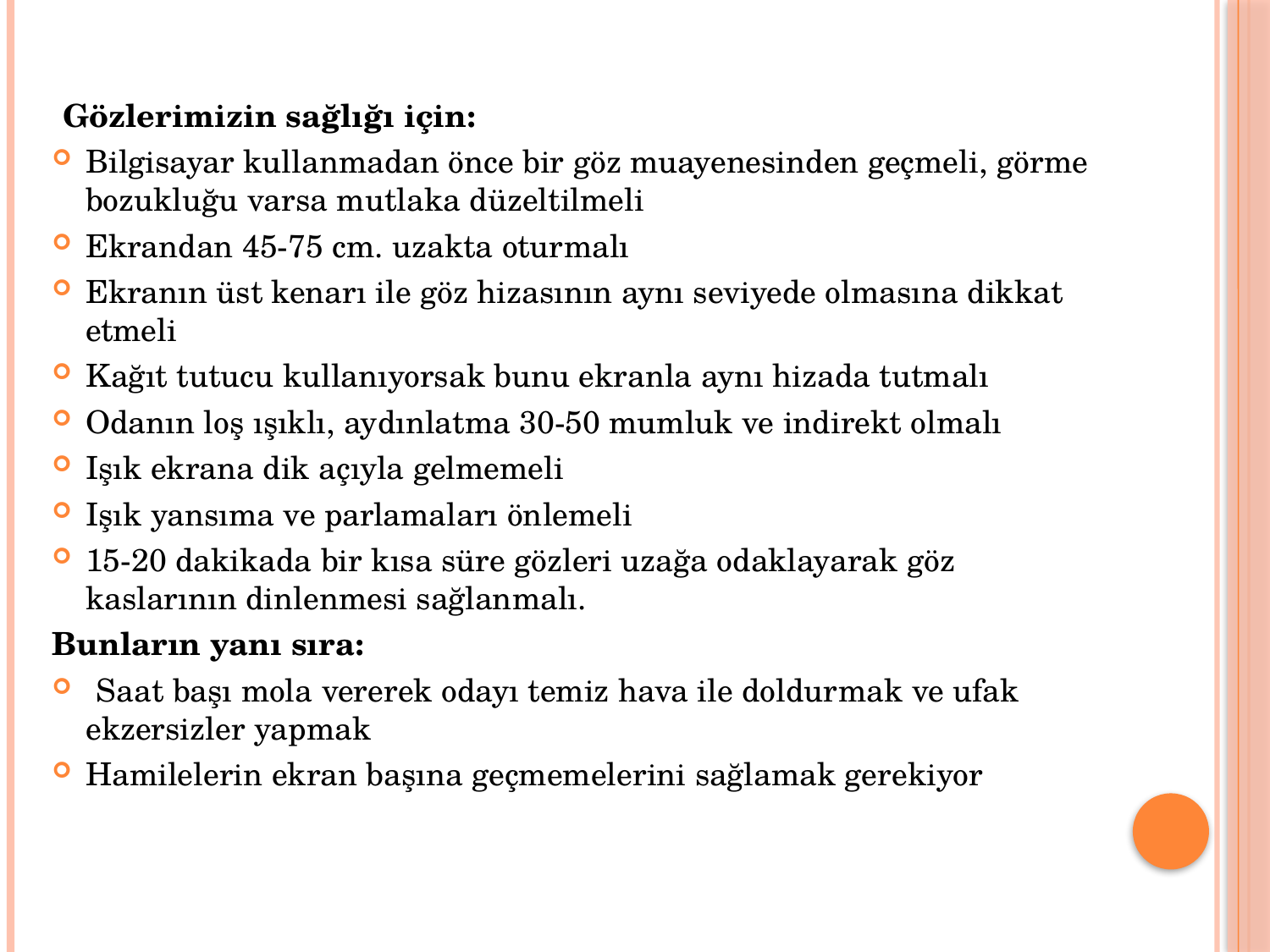

Gözlerimizin sağlığı için:
Bilgisayar kullanmadan önce bir göz muayenesinden geçmeli, görme bozukluğu varsa mutlaka düzeltilmeli
Ekrandan 45-75 cm. uzakta oturmalı
Ekranın üst kenarı ile göz hizasının aynı seviyede olmasına dikkat etmeli
Kağıt tutucu kullanıyorsak bunu ekranla aynı hizada tutmalı
Odanın loş ışıklı, aydınlatma 30-50 mumluk ve indirekt olmalı
Işık ekrana dik açıyla gelmemeli
Işık yansıma ve parlamaları önlemeli
15-20 dakikada bir kısa süre gözleri uzağa odaklayarak göz kaslarının dinlenmesi sağlanmalı.
Bunların yanı sıra:
 Saat başı mola vererek odayı temiz hava ile doldurmak ve ufak ekzersizler yapmak
Hamilelerin ekran başına geçmemelerini sağlamak gerekiyor